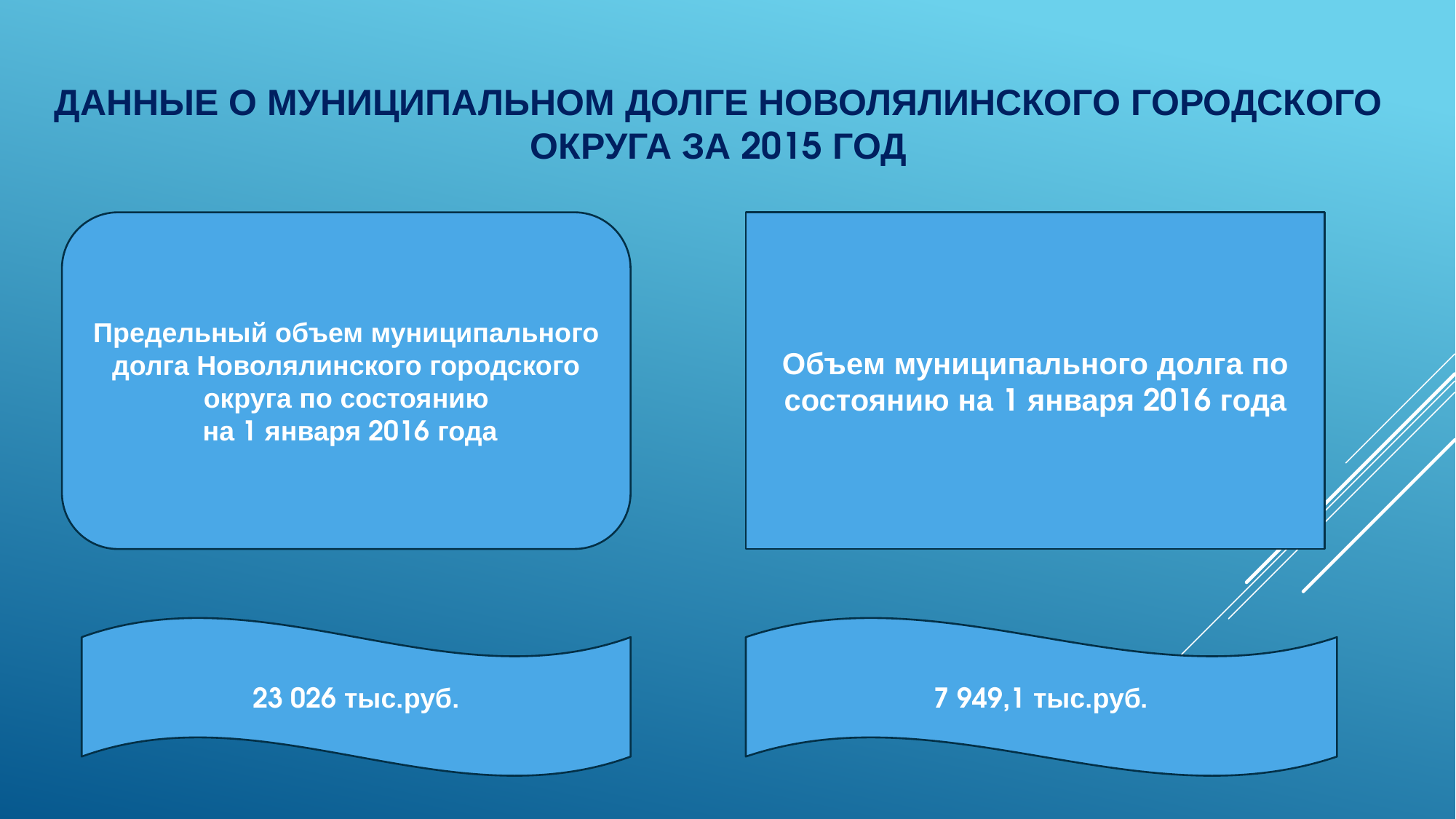

# Данные о муниципальном долге Новолялинского городского округа за 2015 год
Предельный объем муниципального долга Новолялинского городского округа по состоянию
 на 1 января 2016 года
Объем муниципального долга по состоянию на 1 января 2016 года
23 026 тыс.руб.
7 949,1 тыс.руб.